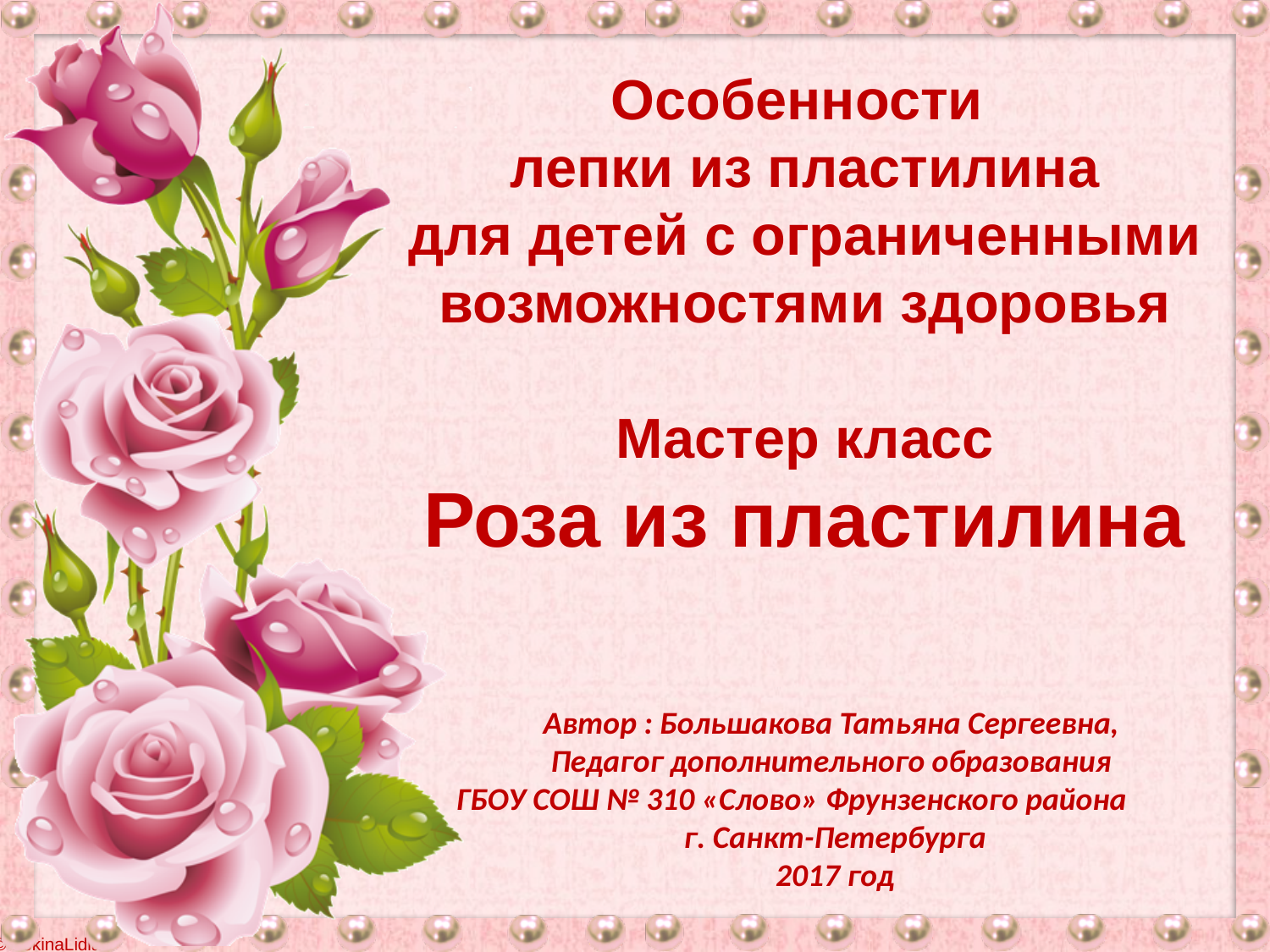

Особенности
лепки из пластилина
для детей с ограниченными возможностями здоровья

Мастер класс
Роза из пластилина

Автор : Большакова Татьяна Сергеевна,
Педагог дополнительного образования
ГБОУ СОШ № 310 «Слово» Фрунзенского района             г. Санкт-Петербурга
2017 год